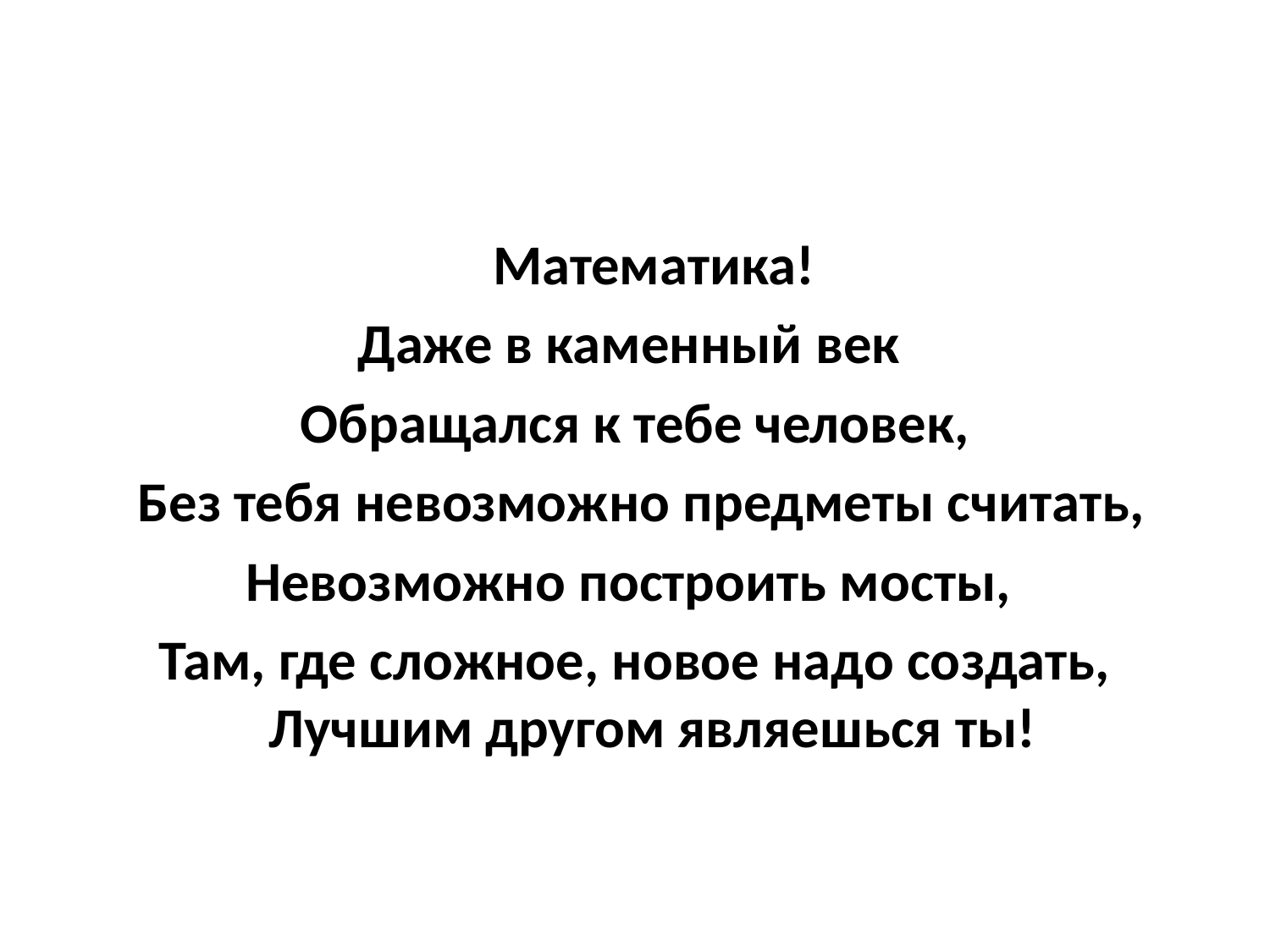

#
    Математика!
Даже в каменный век
Обращался к тебе человек,
 Без тебя невозможно предметы считать,
Невозможно построить мосты,
Там, где сложное, новое надо создать, Лучшим другом являешься ты!